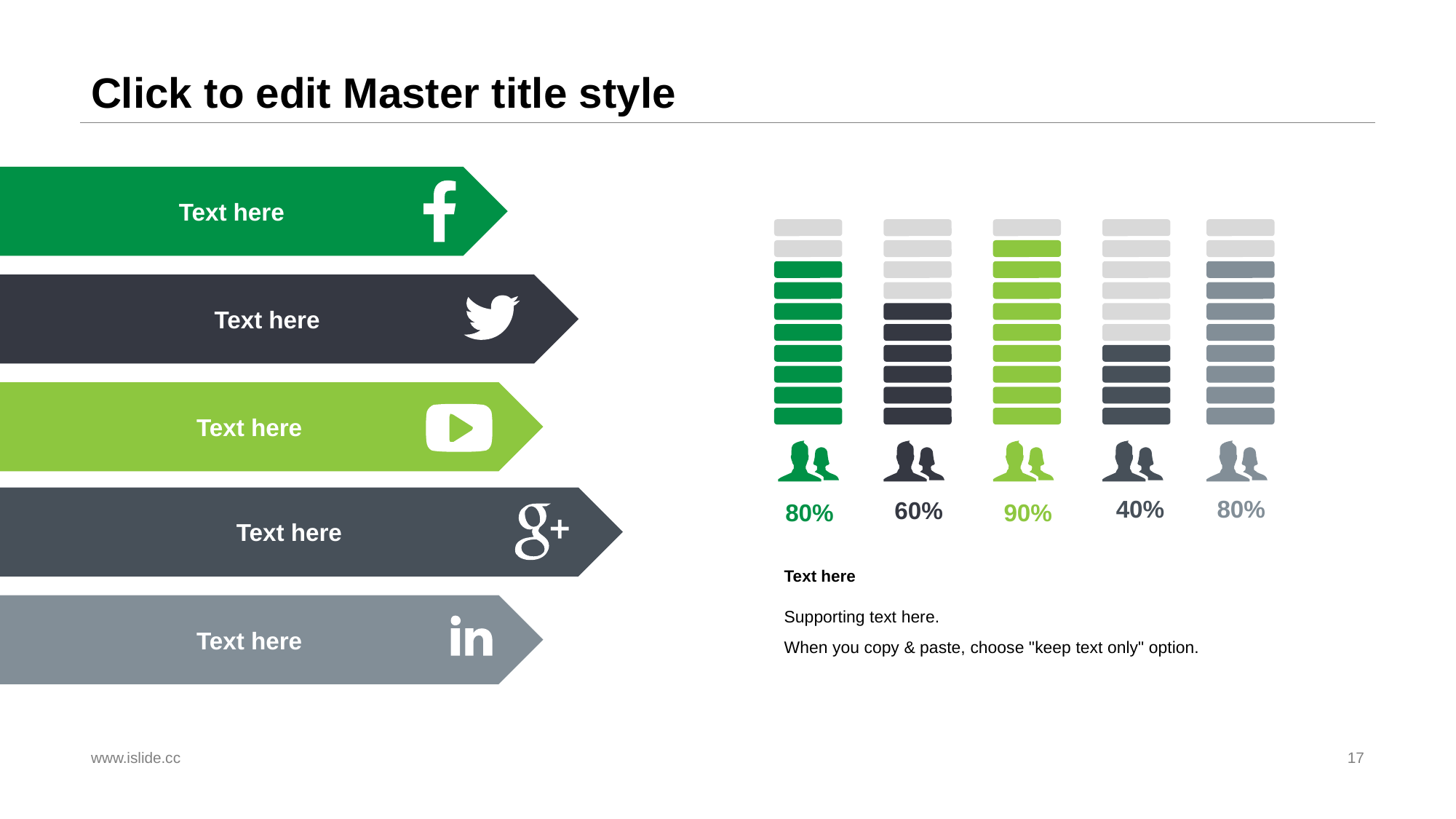

# Click to edit Master title style
Text here

40%
80%
60%
80%
90%
Text here

Text here

Text here

Text here
Supporting text here.
When you copy & paste, choose "keep text only" option.
Text here

www.islide.cc
17